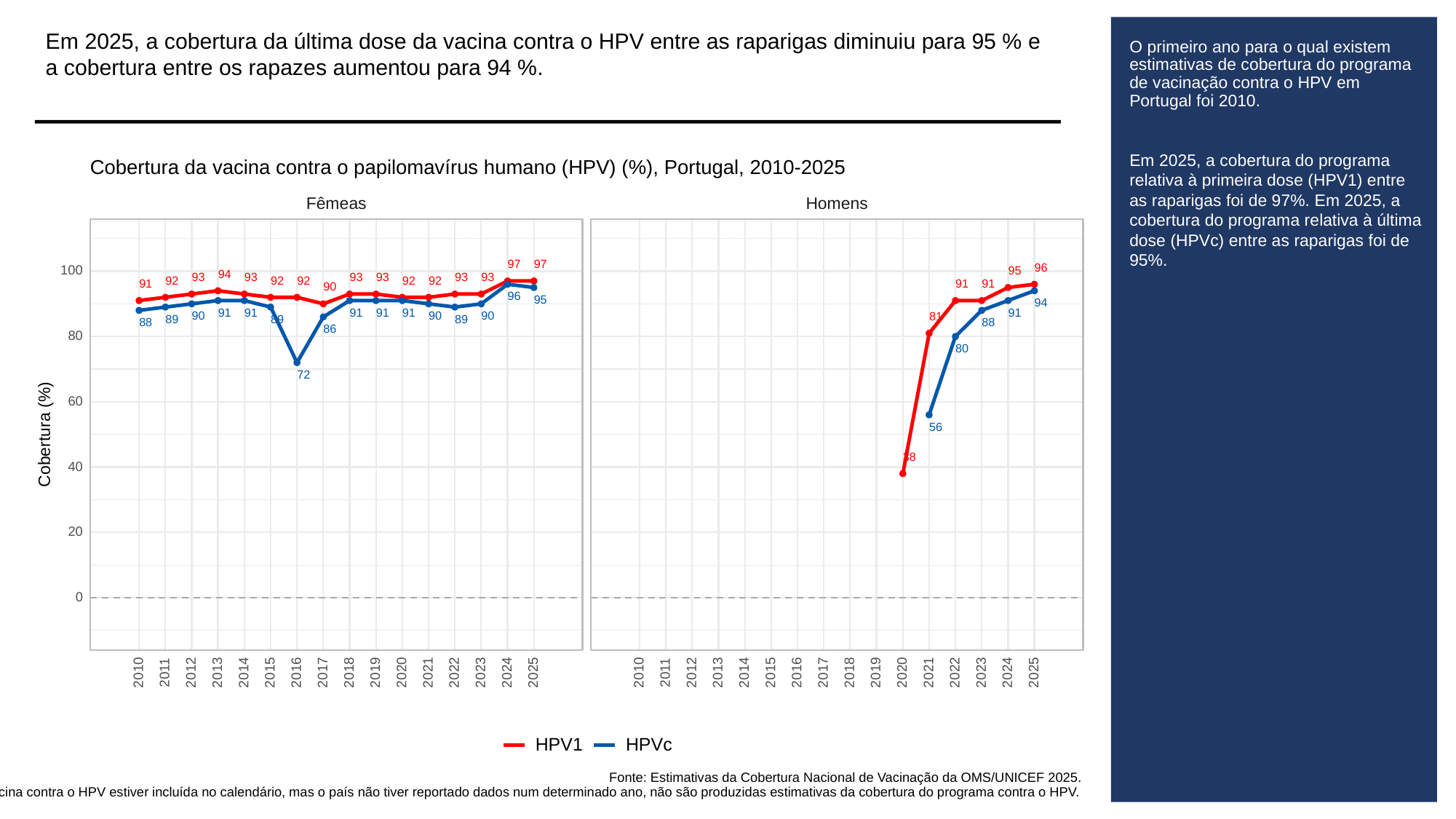

Em 2025, a cobertura da última dose da vacina contra o HPV entre as raparigas diminuiu para 95 % e a cobertura entre os rapazes aumentou para 94 %.
# O primeiro ano para o qual existem estimativas de cobertura do programa de vacinação contra o HPV em Portugal foi 2010.

Em 2025, a cobertura do programa relativa à primeira dose (HPV1) entre as raparigas foi de 97%. Em 2025, a cobertura do programa relativa à última dose (HPVc) entre as raparigas foi de 95%.

Cobertura da vacina contra o papilomavírus humano (HPV) (%), Portugal, 2010-2025
Fêmeas
Homens

97
97
96
100
95
94

93
93
93
93
93
93
92
92
92
92
92

91
91
91

90

96

95

94

91
91
91
91
91
91
90
90
90
81

89
89
89
88
88
86

80

80

72
60

56
Cobertura (%)

38
40

20

0

2013
2023
2013
2023
2010
2011
2012
2014
2015
2016
2017
2018
2019
2020
2021
2022
2024
2025
2010
2011
2012
2014
2015
2016
2017
2018
2019
2020
2021
2022
2024
2025
HPVc
HPV1

Fonte: Estimativas da Cobertura Nacional de Vacinação da OMS/UNICEF 2025.
Para alguns países, se a vacina contra o HPV estiver incluída no calendário, mas o país não tiver reportado dados num determinado ano, não são produzidas estimativas da cobertura do programa contra o HPV.